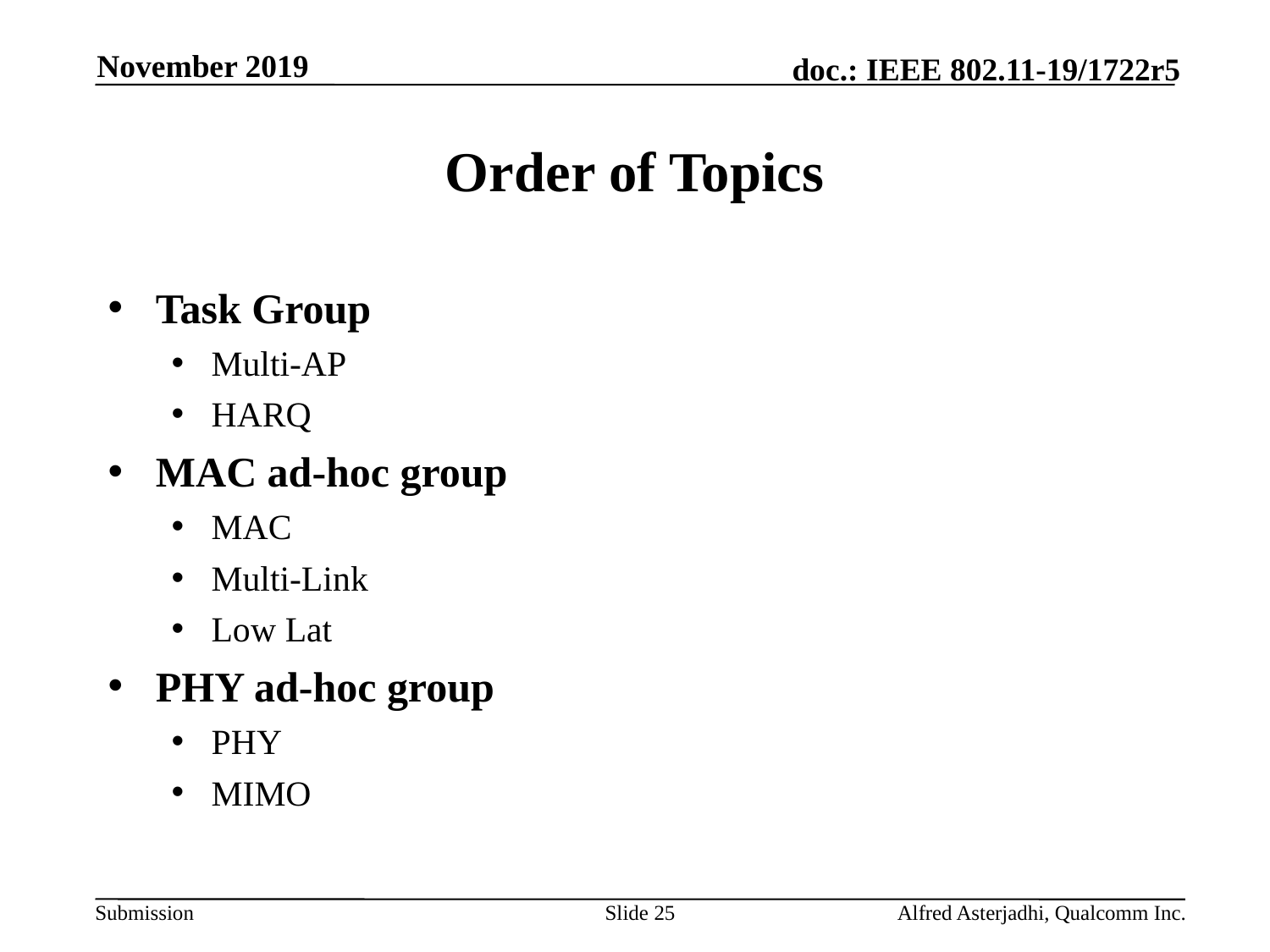

November 2019
# Order of Topics
Task Group
Multi-AP
HARQ
MAC ad-hoc group
MAC
Multi-Link
Low Lat
PHY ad-hoc group
PHY
MIMO
Slide 25
Alfred Asterjadhi, Qualcomm Inc.